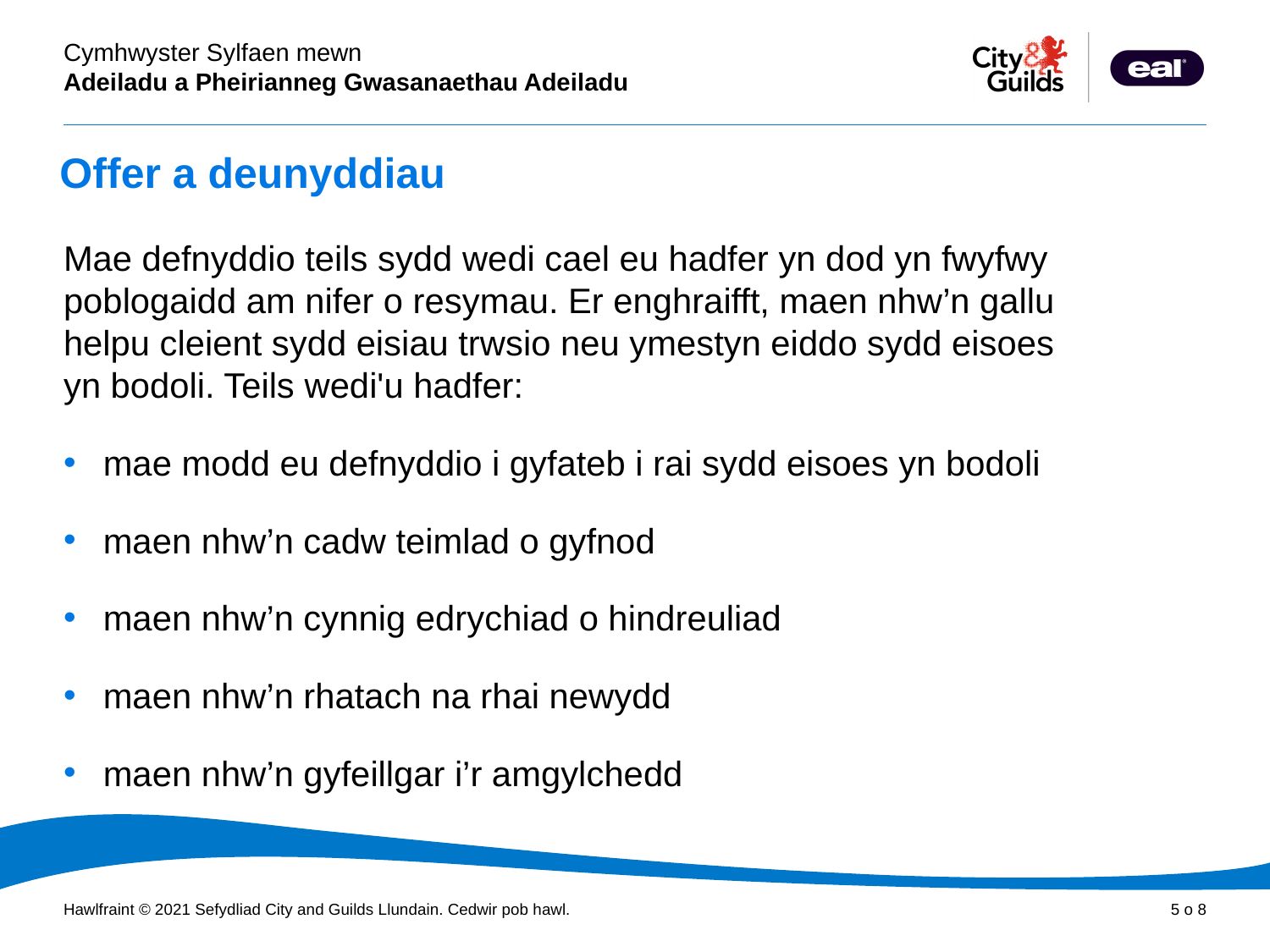

# Offer a deunyddiau
Mae defnyddio teils sydd wedi cael eu hadfer yn dod yn fwyfwy poblogaidd am nifer o resymau. Er enghraifft, maen nhw’n gallu helpu cleient sydd eisiau trwsio neu ymestyn eiddo sydd eisoes yn bodoli. Teils wedi'u hadfer:
mae modd eu defnyddio i gyfateb i rai sydd eisoes yn bodoli
maen nhw’n cadw teimlad o gyfnod
maen nhw’n cynnig edrychiad o hindreuliad
maen nhw’n rhatach na rhai newydd
maen nhw’n gyfeillgar i’r amgylchedd